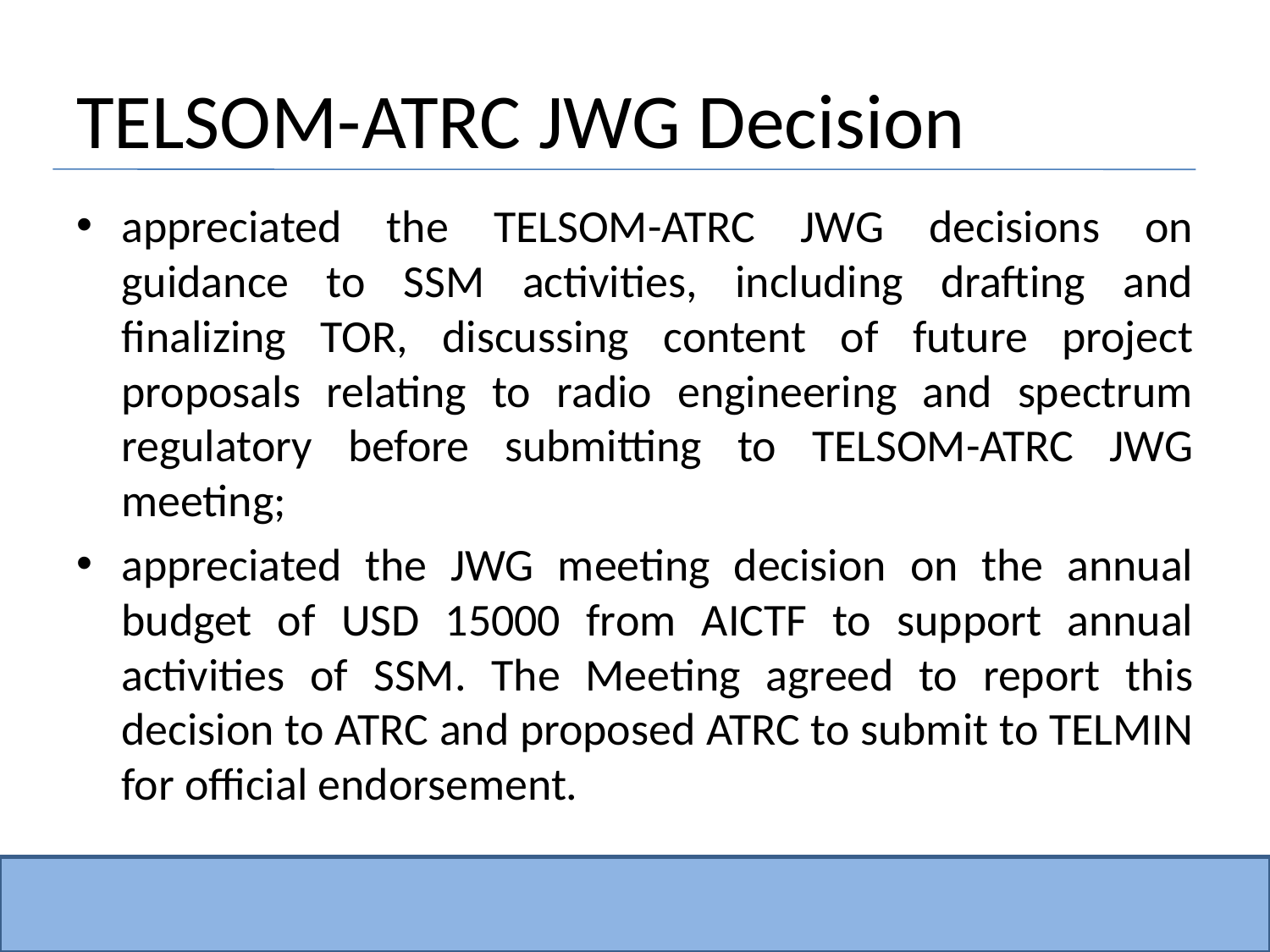

# TELSOM-ATRC JWG Decision
appreciated the TELSOM-ATRC JWG decisions on guidance to SSM activities, including drafting and finalizing TOR, discussing content of future project proposals relating to radio engineering and spectrum regulatory before submitting to TELSOM-ATRC JWG meeting;
appreciated the JWG meeting decision on the annual budget of USD 15000 from AICTF to support annual activities of SSM. The Meeting agreed to report this decision to ATRC and proposed ATRC to submit to TELMIN for official endorsement.